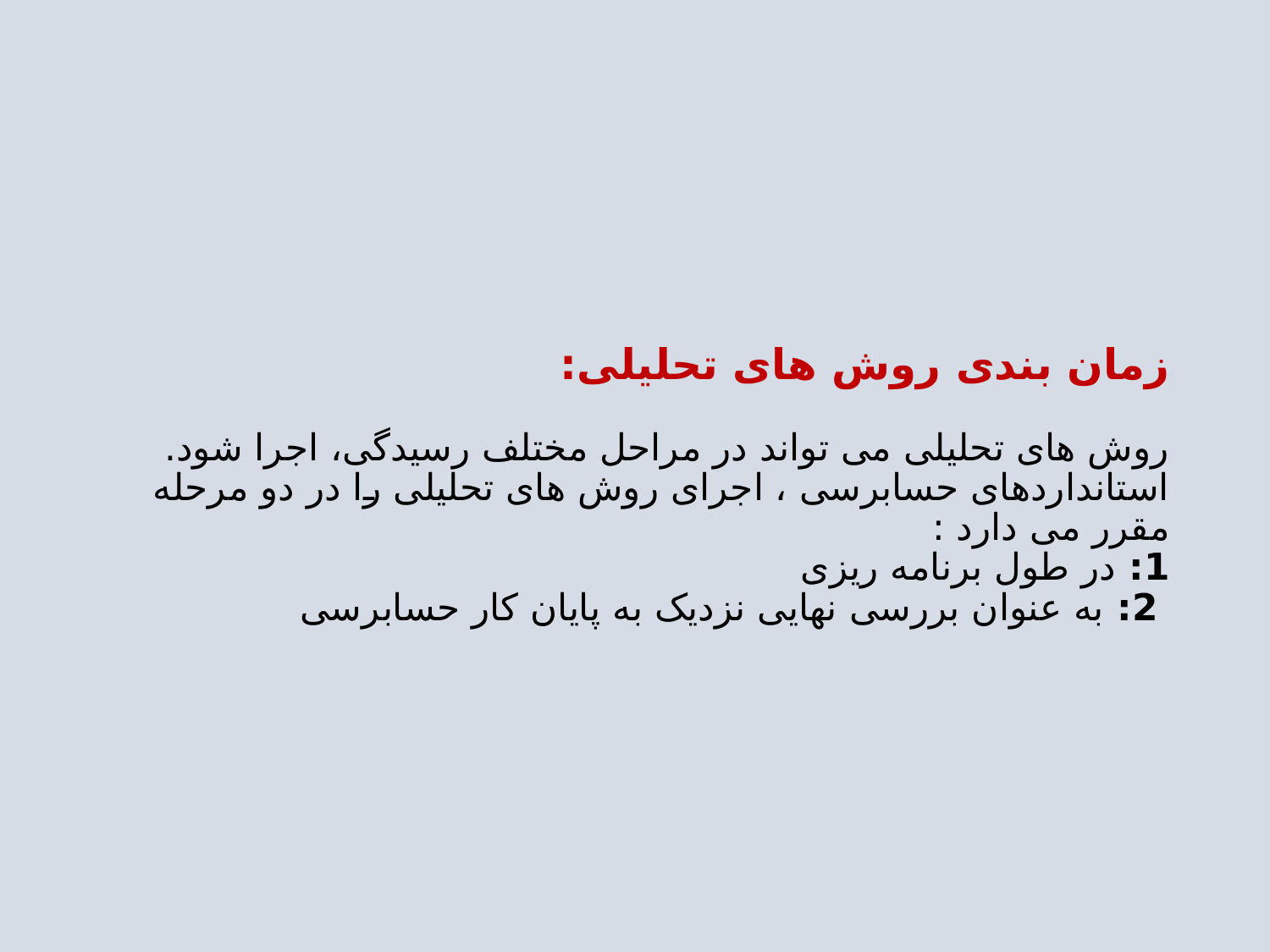

# زمان بندی روش های تحلیلی: روش های تحلیلی می تواند در مراحل مختلف رسیدگی، اجرا شود. استانداردهای حسابرسی ، اجرای روش های تحلیلی را در دو مرحله مقرر می دارد : 1: در طول برنامه ریزی 2: به عنوان بررسی نهایی نزدیک به پایان کار حسابرسی